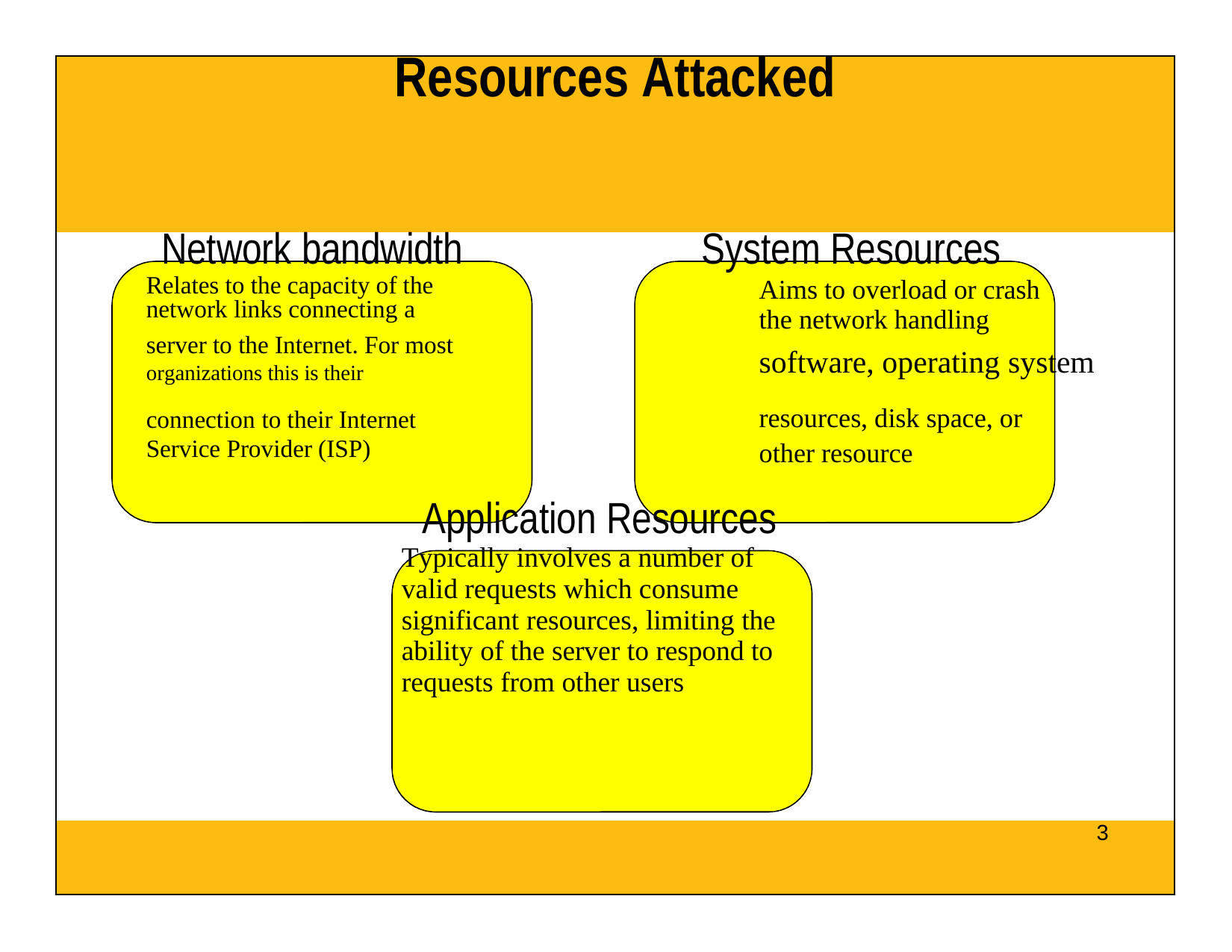

| Resources Attacked |
| --- |
| Network bandwidth System Resources Relates to the capacity of the Aims to overload or crash network links connecting a the network handling server to the Internet. For most organizations this is their software, operating system connection to their Internet resources, disk space, or Service Provider (ISP) other resource Application Resources Typically involves a number of valid requests which consume significant resources, limiting the ability of the server to respond to requests from other users |
| 3 |